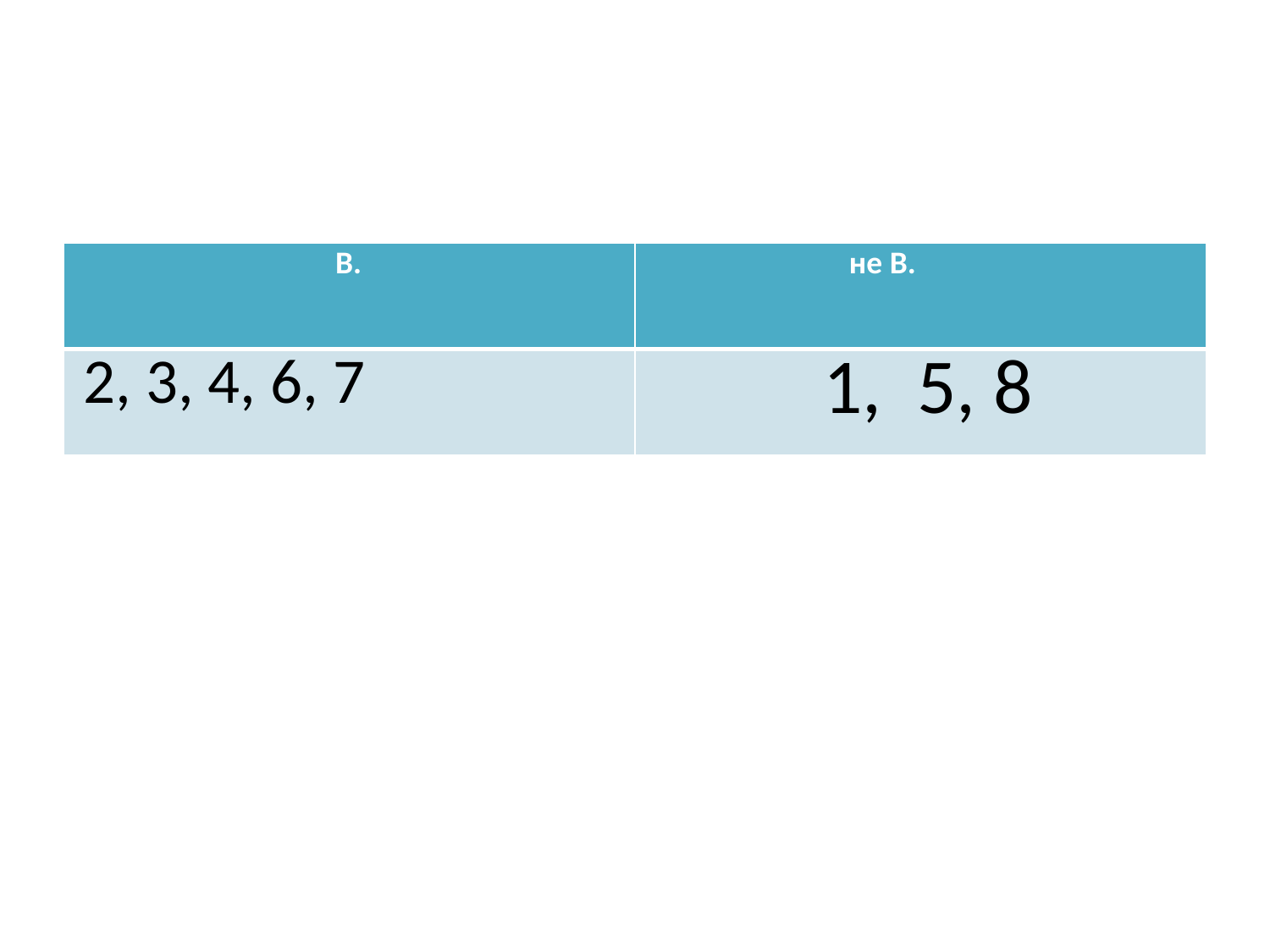

#
| В. | не В. |
| --- | --- |
| 2, 3, 4, 6, 7 | 1, 5, 8 |